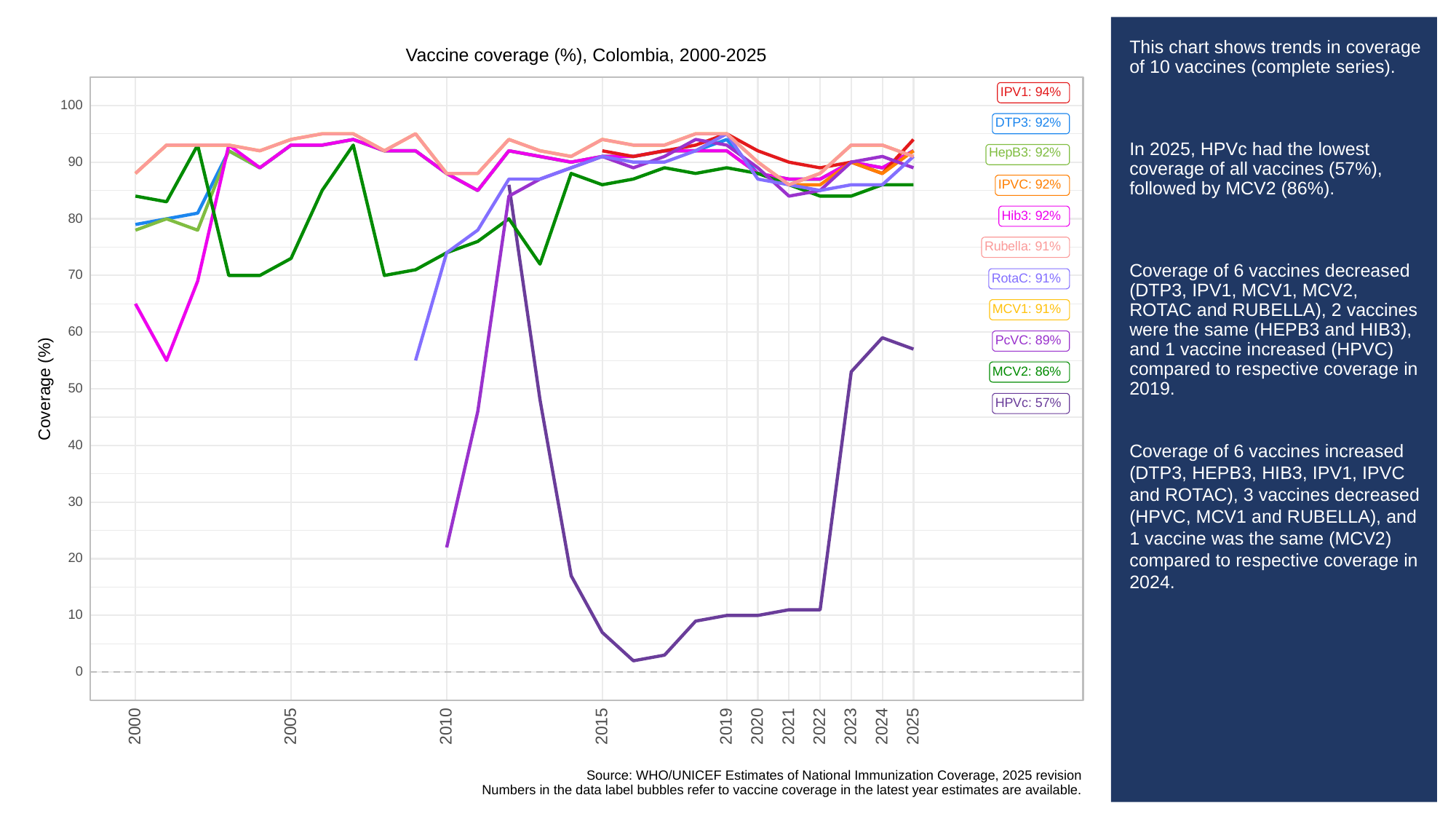

# This chart shows trends in coverage of 10 vaccines (complete series).

In 2025, HPVc had the lowest coverage of all vaccines (57%), followed by MCV2 (86%).

Coverage of 6 vaccines decreased (DTP3, IPV1, MCV1, MCV2, ROTAC and RUBELLA), 2 vaccines were the same (HEPB3 and HIB3), and 1 vaccine increased (HPVC) compared to respective coverage in 2019.

Coverage of 6 vaccines increased (DTP3, HEPB3, HIB3, IPV1, IPVC and ROTAC), 3 vaccines decreased (HPVC, MCV1 and RUBELLA), and 1 vaccine was the same (MCV2) compared to respective coverage in 2024.

Vaccine coverage (%), Colombia, 2000-2025

IPV1: 94%

100

DTP3: 92%

HepB3: 92%

90

IPVC: 92%

Hib3: 92%
80

Rubella: 91%

70
RotaC: 91%

MCV1: 91%
60

PcVC: 89%

MCV2: 86%
Coverage (%)
50

HPVc: 57%

40

30

20

10

0

2023
2000
2005
2010
2015
2019
2020
2021
2022
2024
2025
Source: WHO/UNICEF Estimates of National Immunization Coverage, 2025 revision
Numbers in the data label bubbles refer to vaccine coverage in the latest year estimates are available.